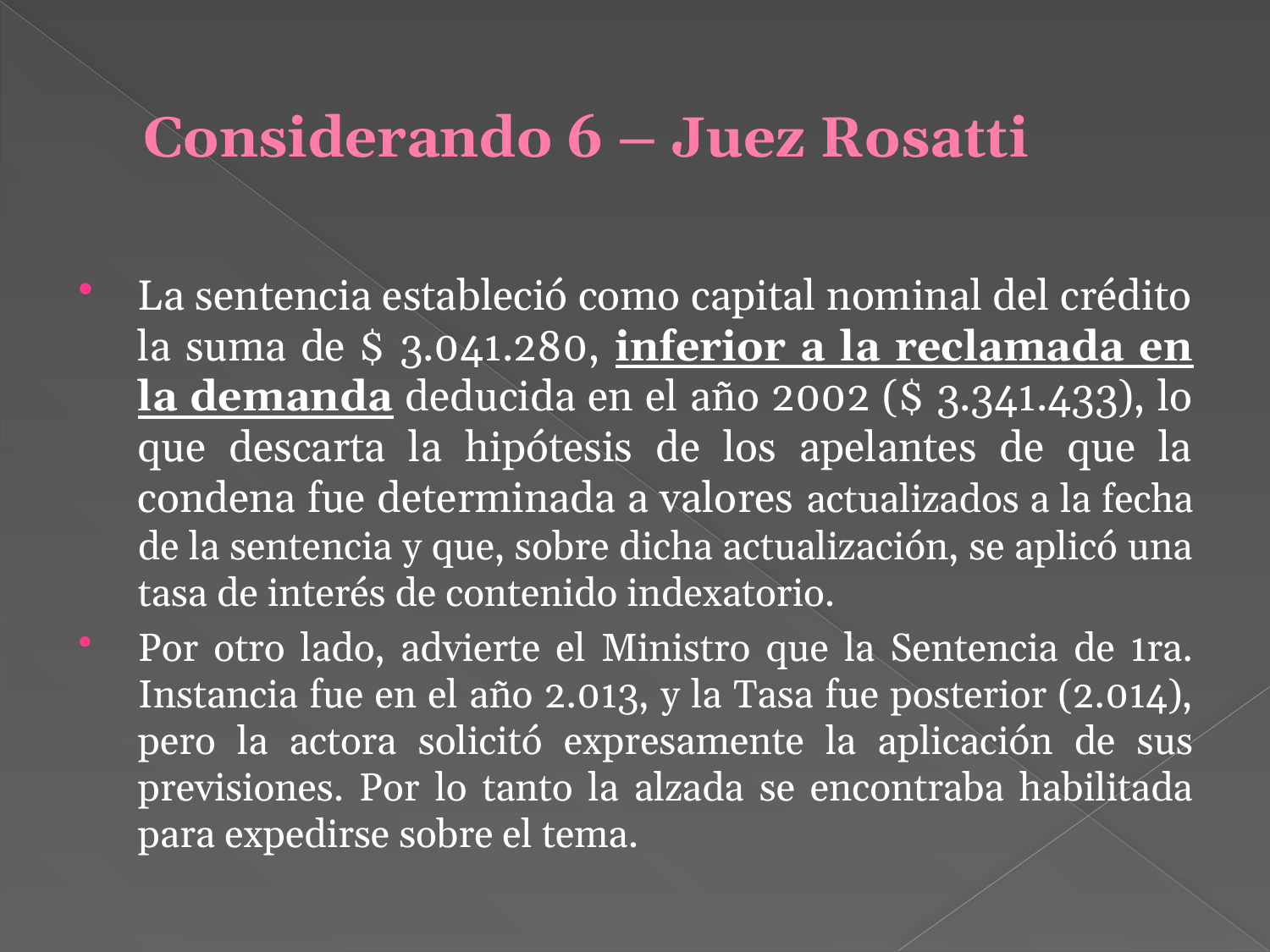

# Considerando 6 – Juez Rosatti
La sentencia estableció como capital nominal del crédito la suma de $ 3.041.280, inferior a la reclamada en la demanda deducida en el año 2002 ($ 3.341.433), lo que descarta la hipótesis de los apelantes de que la condena fue determinada a valores actualizados a la fecha de la sentencia y que, sobre dicha actualización, se aplicó una tasa de interés de contenido indexatorio.
Por otro lado, advierte el Ministro que la Sentencia de 1ra. Instancia fue en el año 2.013, y la Tasa fue posterior (2.014), pero la actora solicitó expresamente la aplicación de sus previsiones. Por lo tanto la alzada se encontraba habilitada para expedirse sobre el tema.